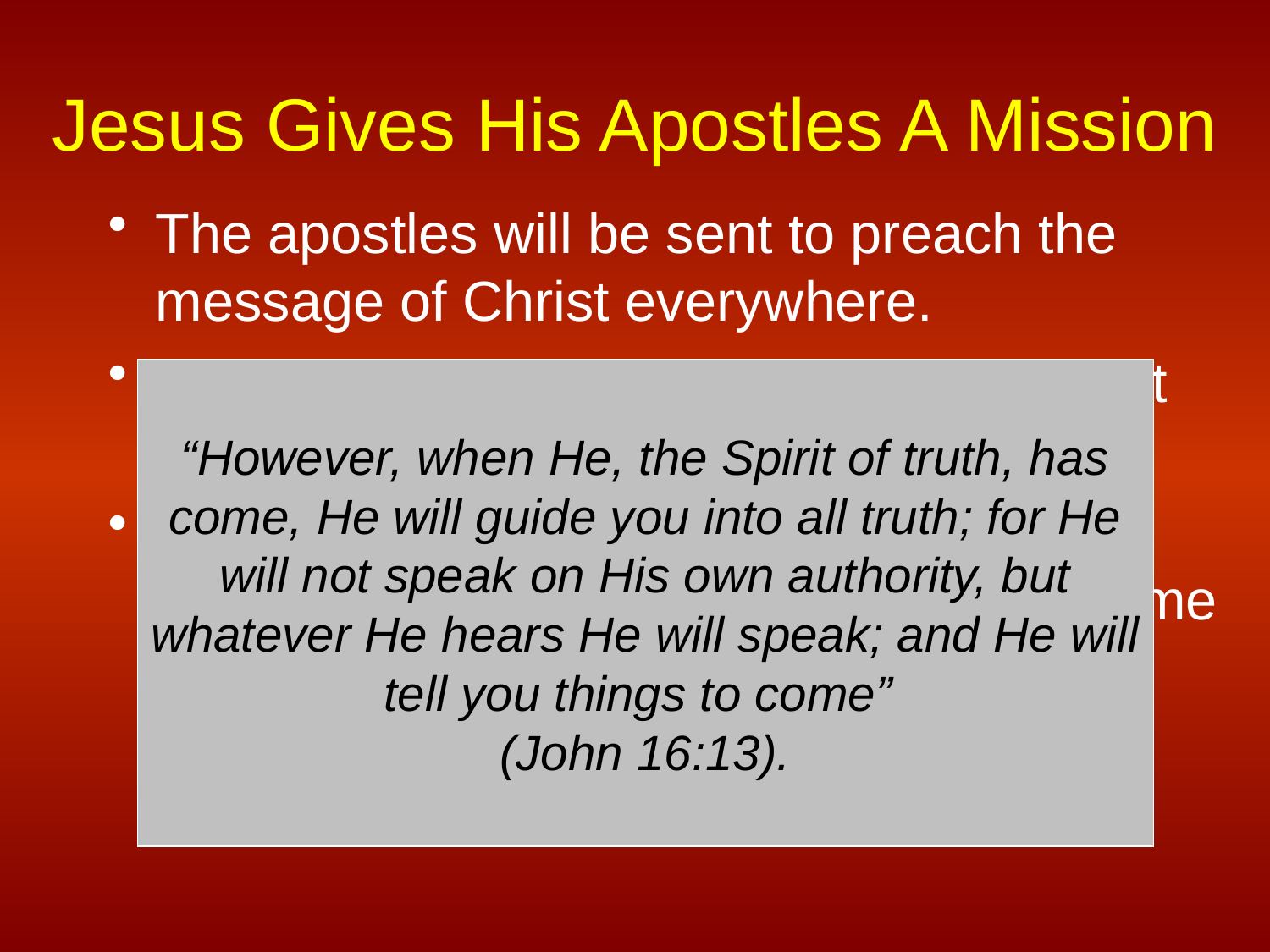

# Jesus Gives His Apostles A Mission
The apostles will be sent to preach the message of Christ everywhere.
The message of salvation through Christ would be sent to everyone.
Jesus told the apostles to wait in Jerusalem until the Holy Spirit would come to guide them in their teaching.

“However, when He, the Spirit of truth, has come, He will guide you into all truth; for He will not speak on His own authority, but whatever He hears He will speak; and He will tell you things to come”
(John 16:13).